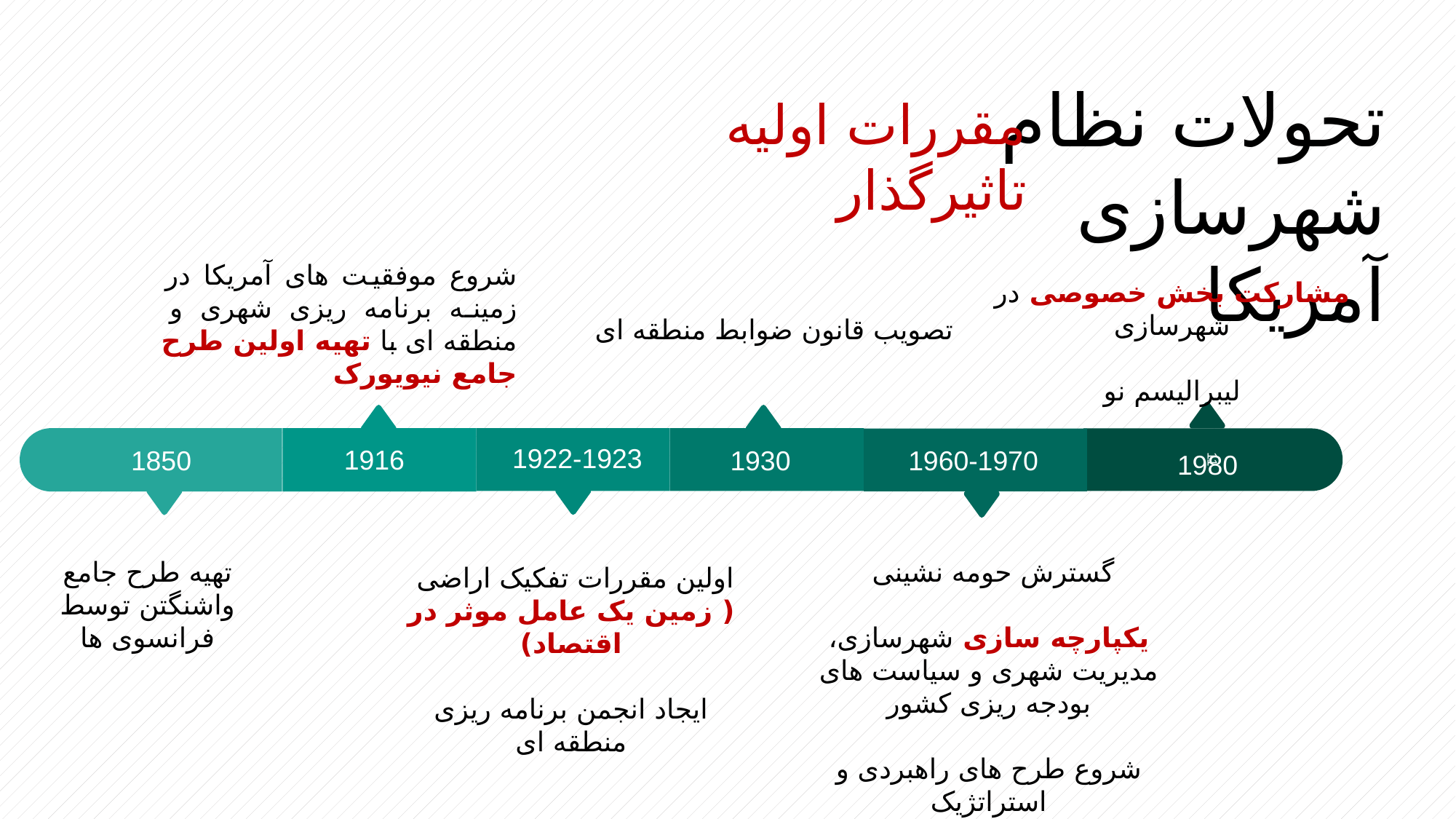

تحولات نظام شهرسازی آمریکا
مقررات اولیه تاثیرگذار
شروع موفقیت های آمریکا در زمینه برنامه ریزی شهری و منطقه ای با تهیه اولین طرح جامع نیویورک
مشارکت بخش خصوصی در شهرسازی

لیبرالیسم نو
تصویب قانون ضوابط منطقه ای
11

1980

1916

1930

1850

1922-1923

1960-1970

تهیه طرح جامع واشنگتن توسط فرانسوی ها
گسترش حومه نشینی

یکپارچه سازی شهرسازی، مدیریت شهری و سیاست های بودجه ریزی کشور

شروع طرح های راهبردی و استراتژیک
اولین مقررات تفکیک اراضی
( زمین یک عامل موثر در اقتصاد)

ایجاد انجمن برنامه ریزی منطقه ای